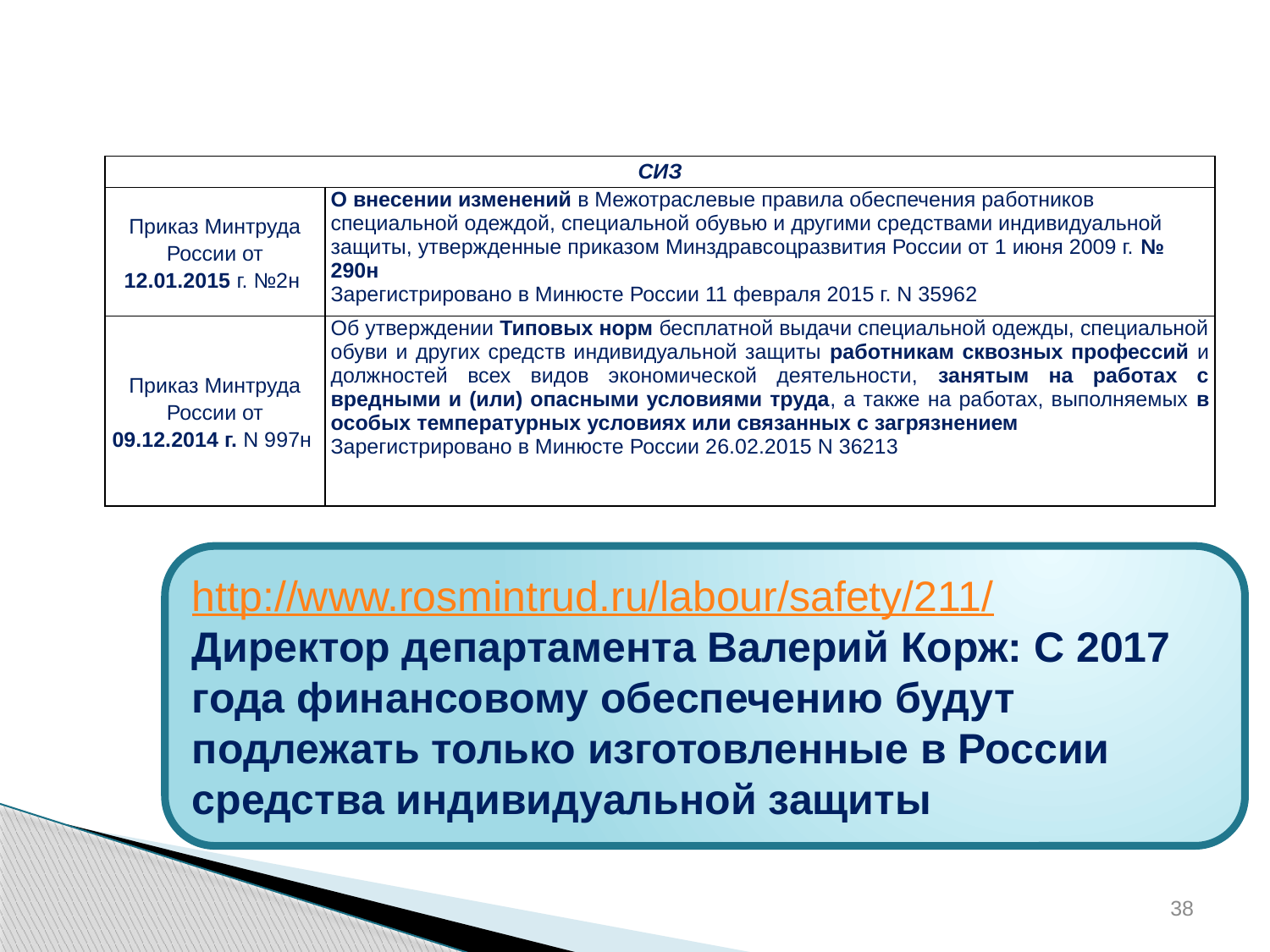

| СИЗ |  |
| --- | --- |
| Приказ Минтруда России от 12.01.2015 г. №2н | О внесении изменений в Межотраслевые правила обеспечения работников специальной одеждой, специальной обувью и другими средствами индивидуальной защиты, утвержденные приказом Минздравсоцразвития России от 1 июня 2009 г. № 290н Зарегистрировано в Минюсте России 11 февраля 2015 г. N 35962 |
| Приказ Минтруда России от 09.12.2014 г. N 997н | Об утверждении Типовых норм бесплатной выдачи специальной одежды, специальной обуви и других средств индивидуальной защиты работникам сквозных профессий и должностей всех видов экономической деятельности, занятым на работах с вредными и (или) опасными условиями труда, а также на работах, выполняемых в особых температурных условиях или связанных с загрязнением Зарегистрировано в Минюсте России 26.02.2015 N 36213 |

http://www.rosmintrud.ru/labour/safety/211/
Директор департамента Валерий Корж: С 2017 года финансовому обеспечению будут подлежать только изготовленные в России средства индивидуальной защиты
38